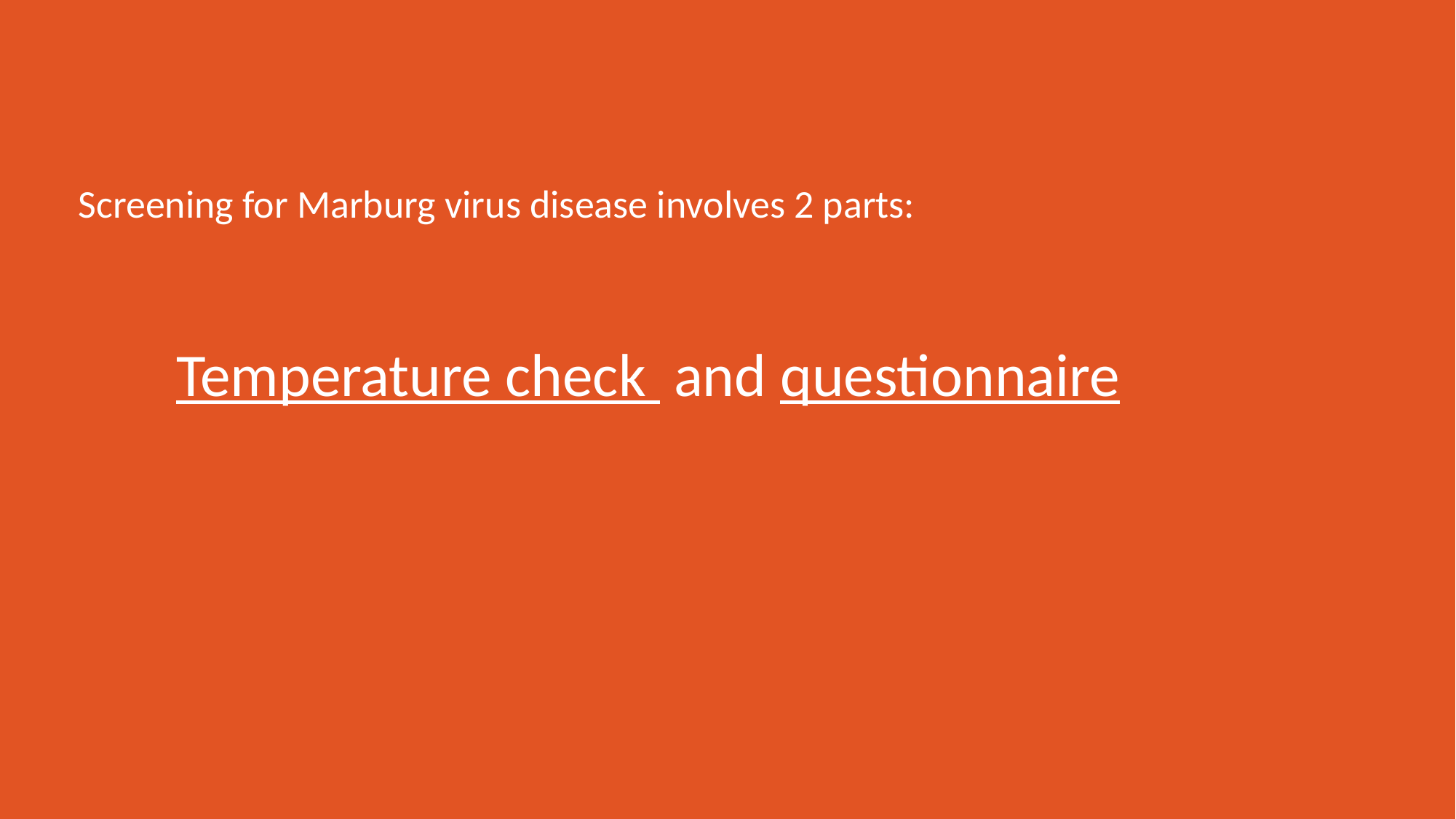

# Screening for Marburg virus disease involves 2 parts:
Temperature check  and questionnaire